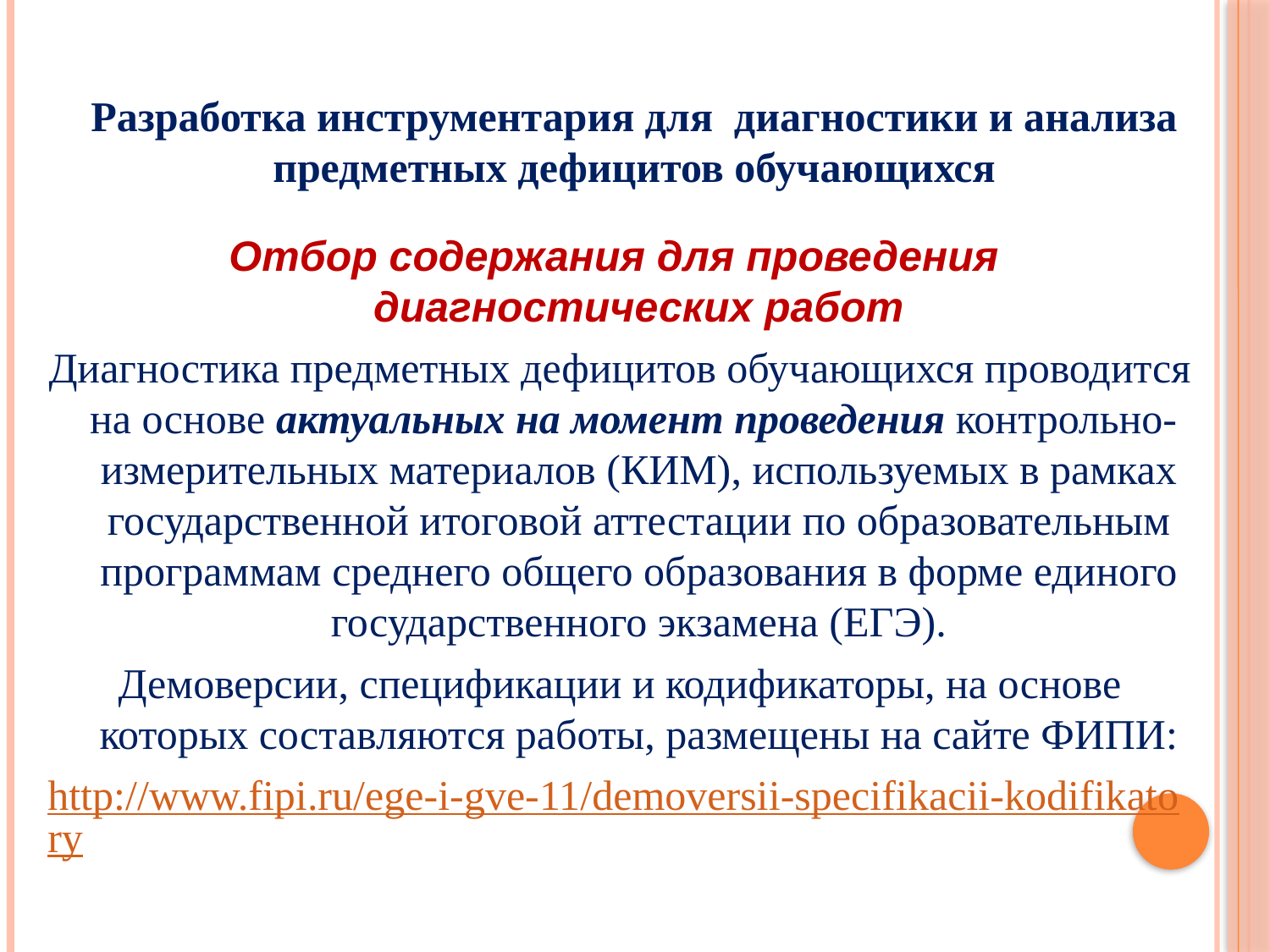

# Разработка инструментария для  диагностики и анализа предметных дефицитов обучающихся
Отбор содержания для проведения  диагностических работ
Диагностика предметных дефицитов обучающихся проводится на основе актуальных на момент проведения контрольно-  измерительных материалов (КИМ), используемых в рамках государственной итоговой аттестации по образовательным программам среднего общего образования в форме единого государственного экзамена (ЕГЭ).
Демоверсии, спецификации и кодификаторы, на основе которых составляются работы, размещены на сайте ФИПИ:
http://www.fipi.ru/ege-i-gve-11/demoversii-specifikacii-kodifikatory